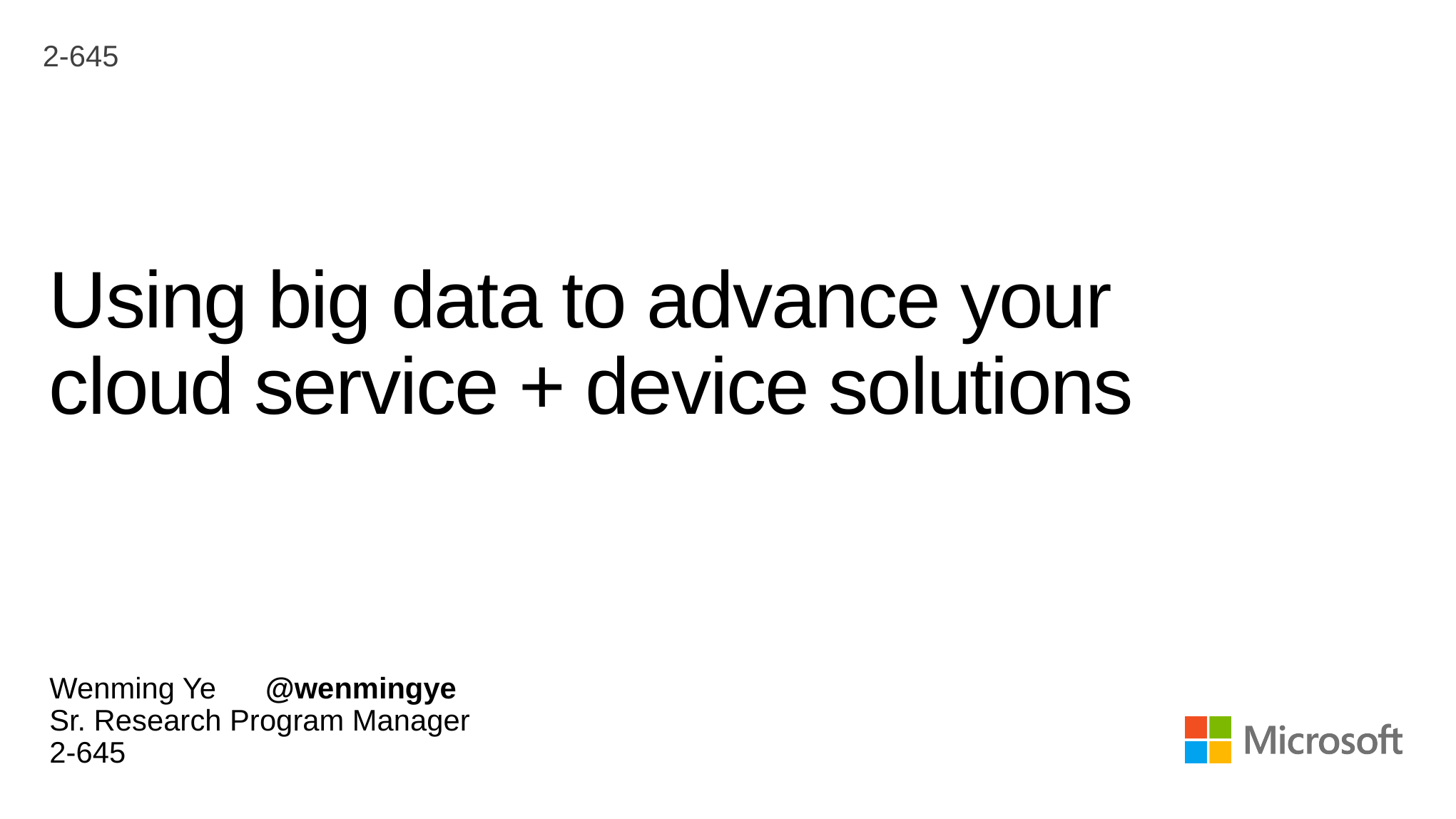

2-645
# Using big data to advance your cloud service + device solutions
Wenming Ye      @wenmingye
Sr. Research Program Manager
2-645